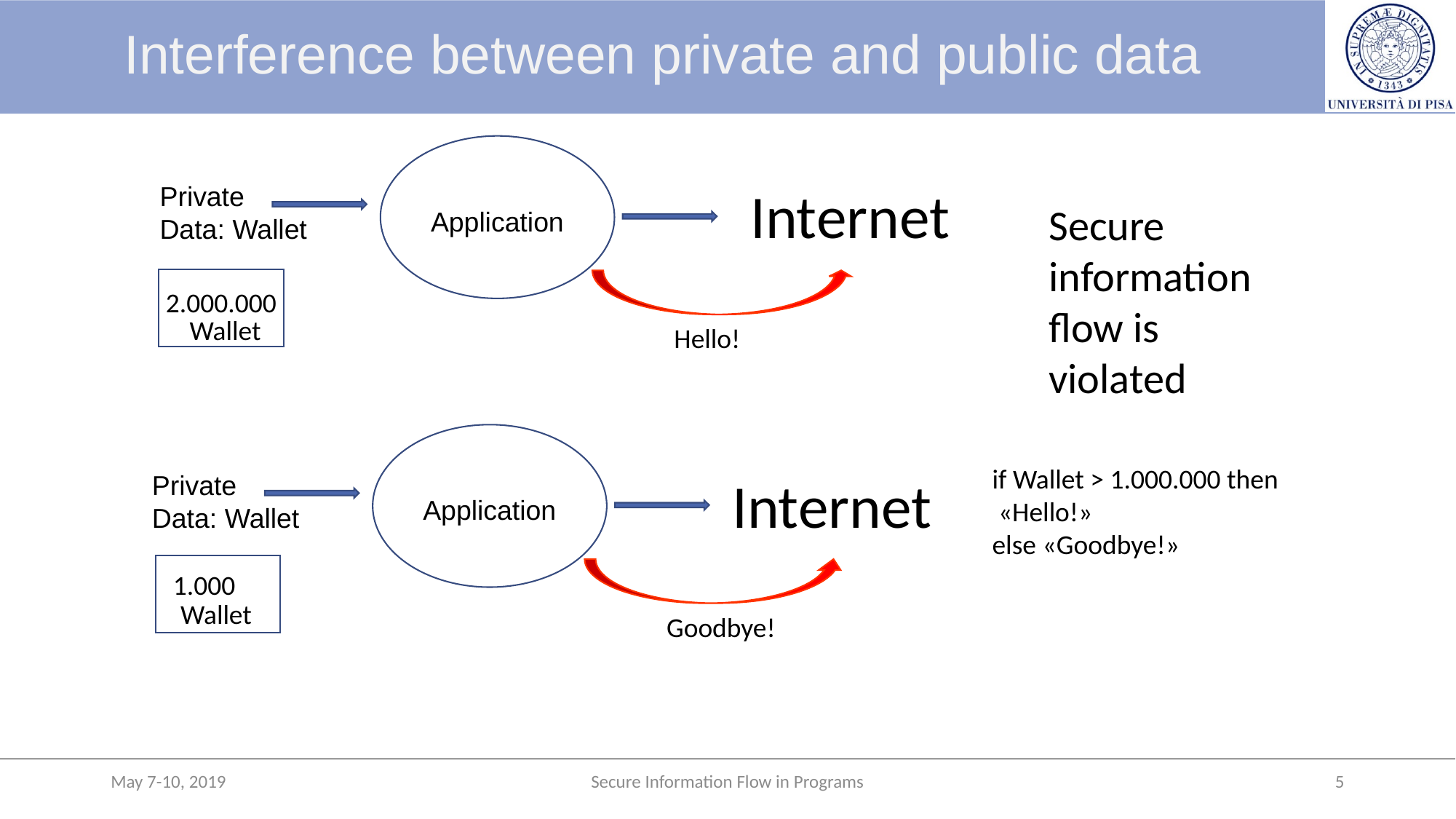

# Interference between private and public data

Private
Data: Wallet
Application

2.000.000
Wallet
Hello!
Internet
Secure information flow is violated

Private
Data: Wallet
Application

1.000
Wallet
Goodbye!
if Wallet > 1.000.000 then
 «Hello!»
else «Goodbye!»

Internet
May 7-10, 2019
Secure Information Flow in Programs
5